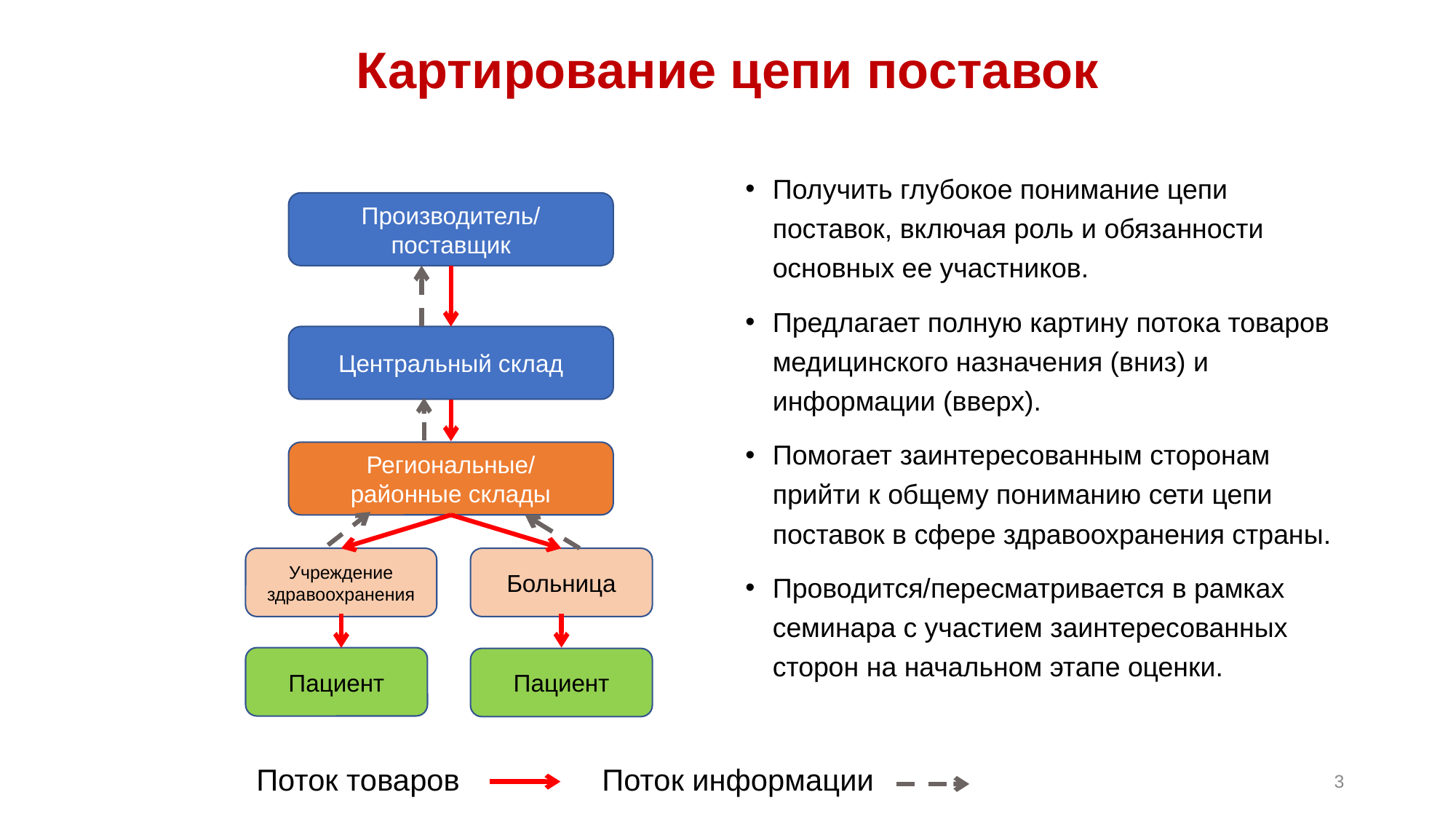

# Картирование цепи поставок
Получить глубокое понимание цепи поставок, включая роль и обязанности основных ее участников.
Предлагает полную картину потока товаров медицинского назначения (вниз) и информации (вверх).
Помогает заинтересованным сторонам прийти к общему пониманию сети цепи поставок в сфере здравоохранения страны.
Проводится/пересматривается в рамках семинара с участием заинтересованных сторон на начальном этапе оценки.
Производитель/
поставщик
Центральный склад
Региональные/
районные склады
Учреждение здравоохранения
Больница
Пациент
Пациент
Поток товаров                 Поток информации
3